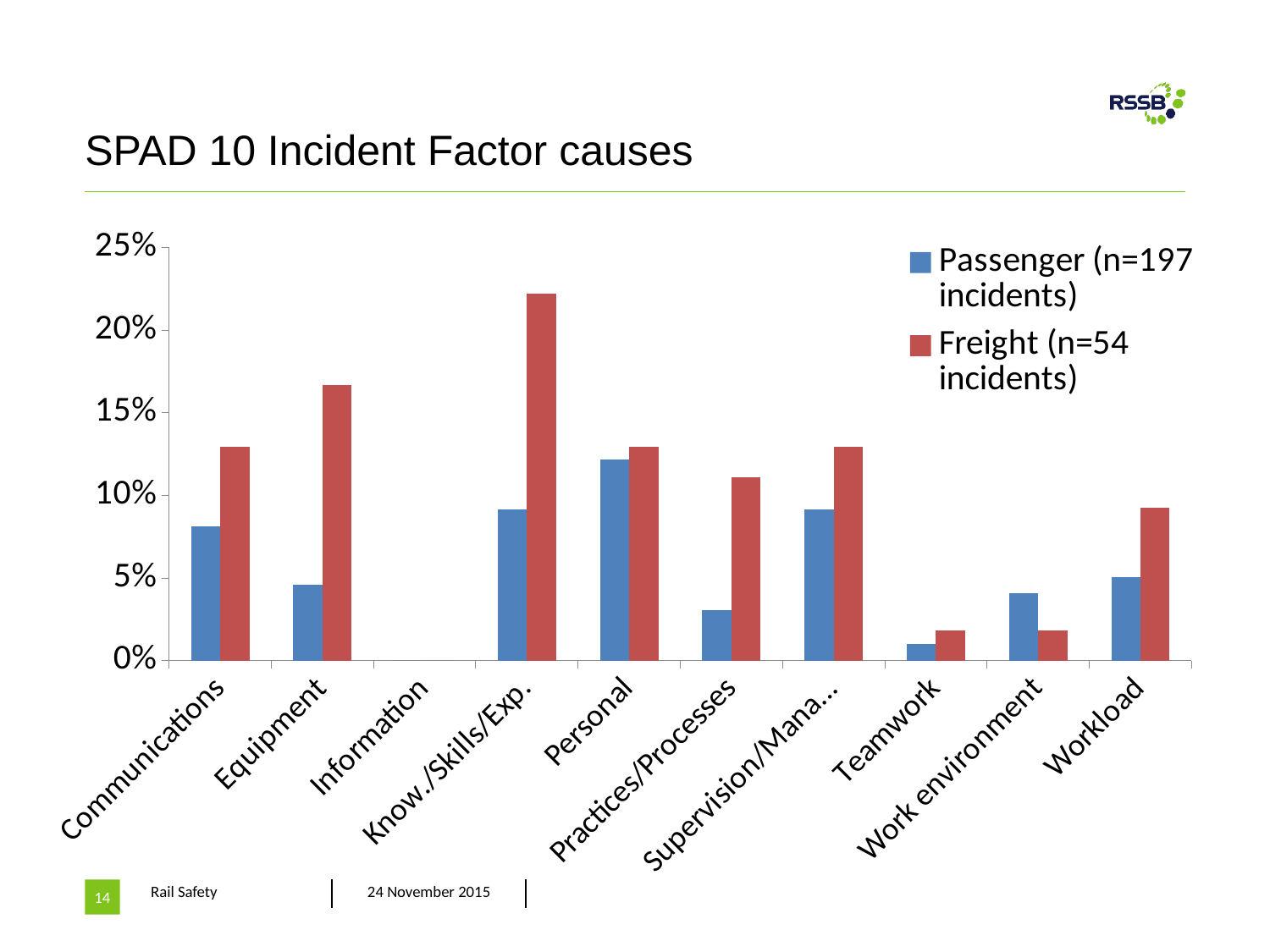

# SPAD 10 Incident Factor causes

### Chart

| Category | Passenger (n=197 incidents) | Freight (n=54 incidents) |
|---|---|---|
| Communications | 0.08121827411167512 | 0.12962962962962962 |
| Equipment | 0.04568527918781726 | 0.16666666666666666 |
| Information | 0.0 | 0.0 |
| Know./Skills/Exp. | 0.09137055837563451 | 0.2222222222222222 |
| Personal | 0.1218274111675127 | 0.12962962962962962 |
| Practices/Processes | 0.030456852791878174 | 0.1111111111111111 |
| Supervision/Management | 0.09137055837563451 | 0.12962962962962962 |
| Teamwork | 0.01015228426395939 | 0.018518518518518517 |
| Work environment | 0.04060913705583756 | 0.018518518518518517 |
| Workload | 0.050761421319796954 | 0.09259259259259259 |
14